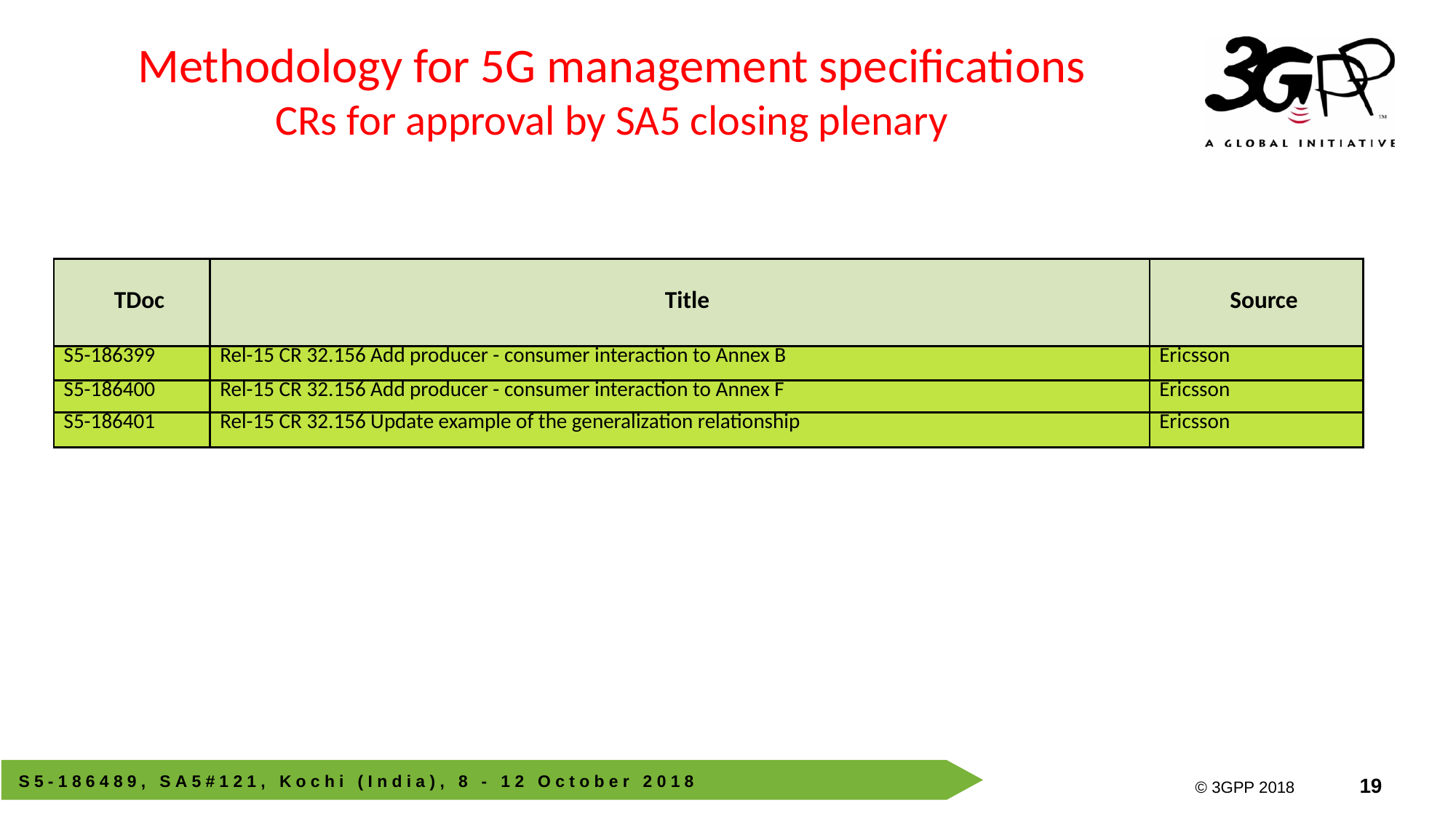

Methodology for 5G management specifications
CRs for approval by SA5 closing plenary
| TDoc | Title | Source |
| --- | --- | --- |
| S5-186399 | Rel-15 CR 32.156 Add producer - consumer interaction to Annex B | Ericsson |
| S5-186400 | Rel-15 CR 32.156 Add producer - consumer interaction to Annex F | Ericsson |
| S5-186401 | Rel-15 CR 32.156 Update example of the generalization relationship | Ericsson |